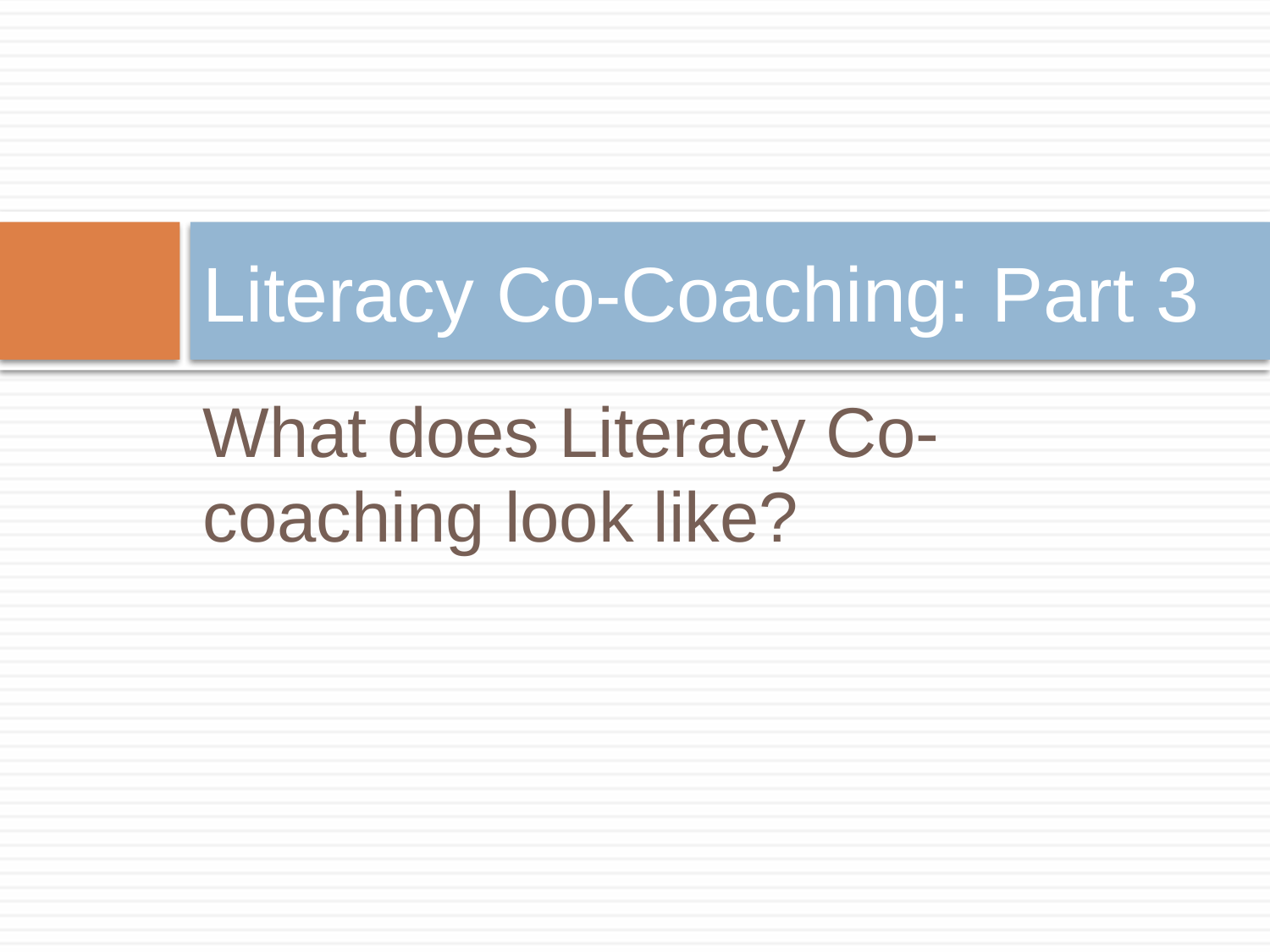

# Literacy Co-Coaching: Part 3
What does Literacy Co-coaching look like?